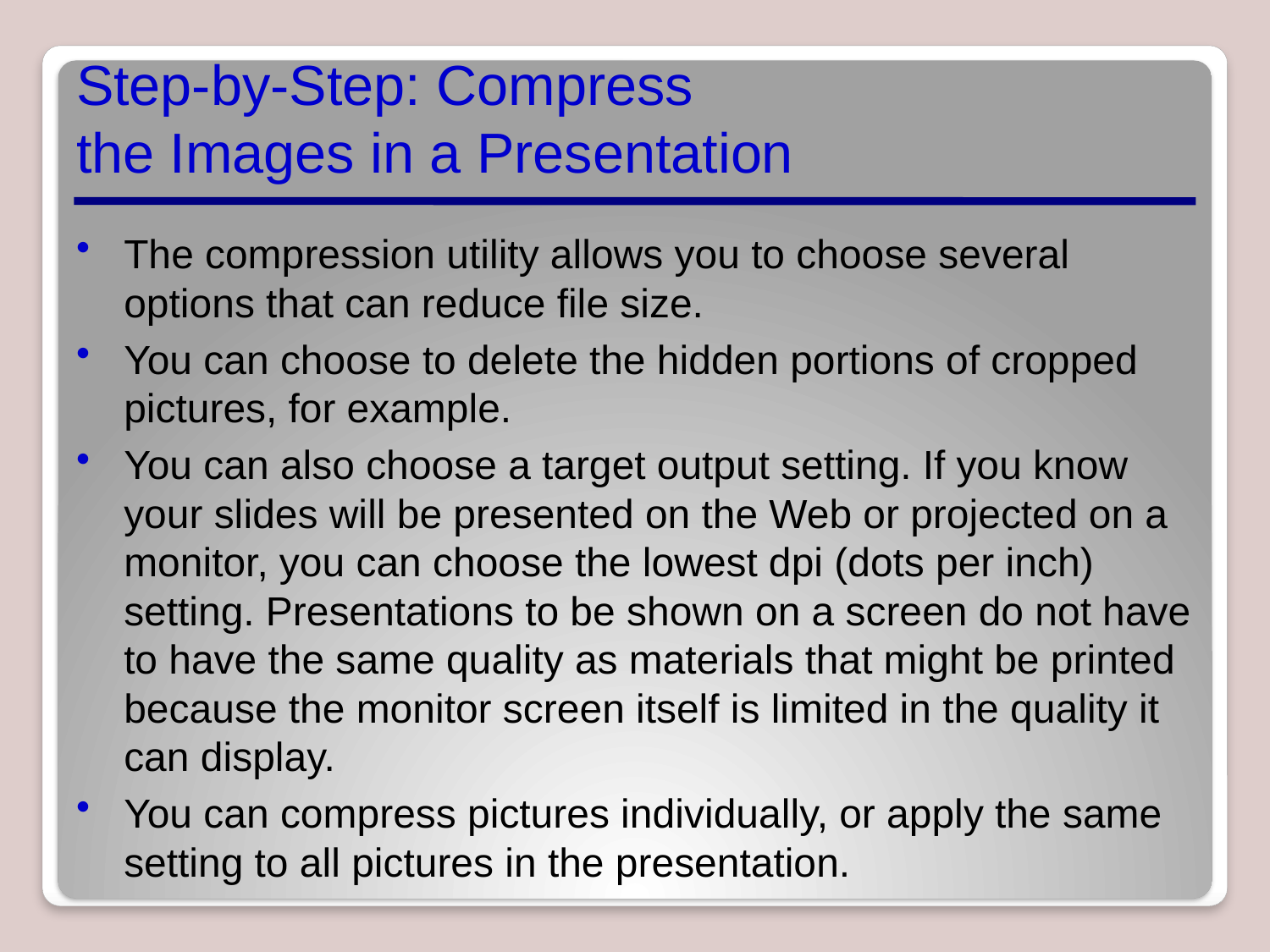

# Step-by-Step: Compress the Images in a Presentation
The compression utility allows you to choose several options that can reduce file size.
You can choose to delete the hidden portions of cropped pictures, for example.
You can also choose a target output setting. If you know your slides will be presented on the Web or projected on a monitor, you can choose the lowest dpi (dots per inch) setting. Presentations to be shown on a screen do not have to have the same quality as materials that might be printed because the monitor screen itself is limited in the quality it can display.
You can compress pictures individually, or apply the same setting to all pictures in the presentation.